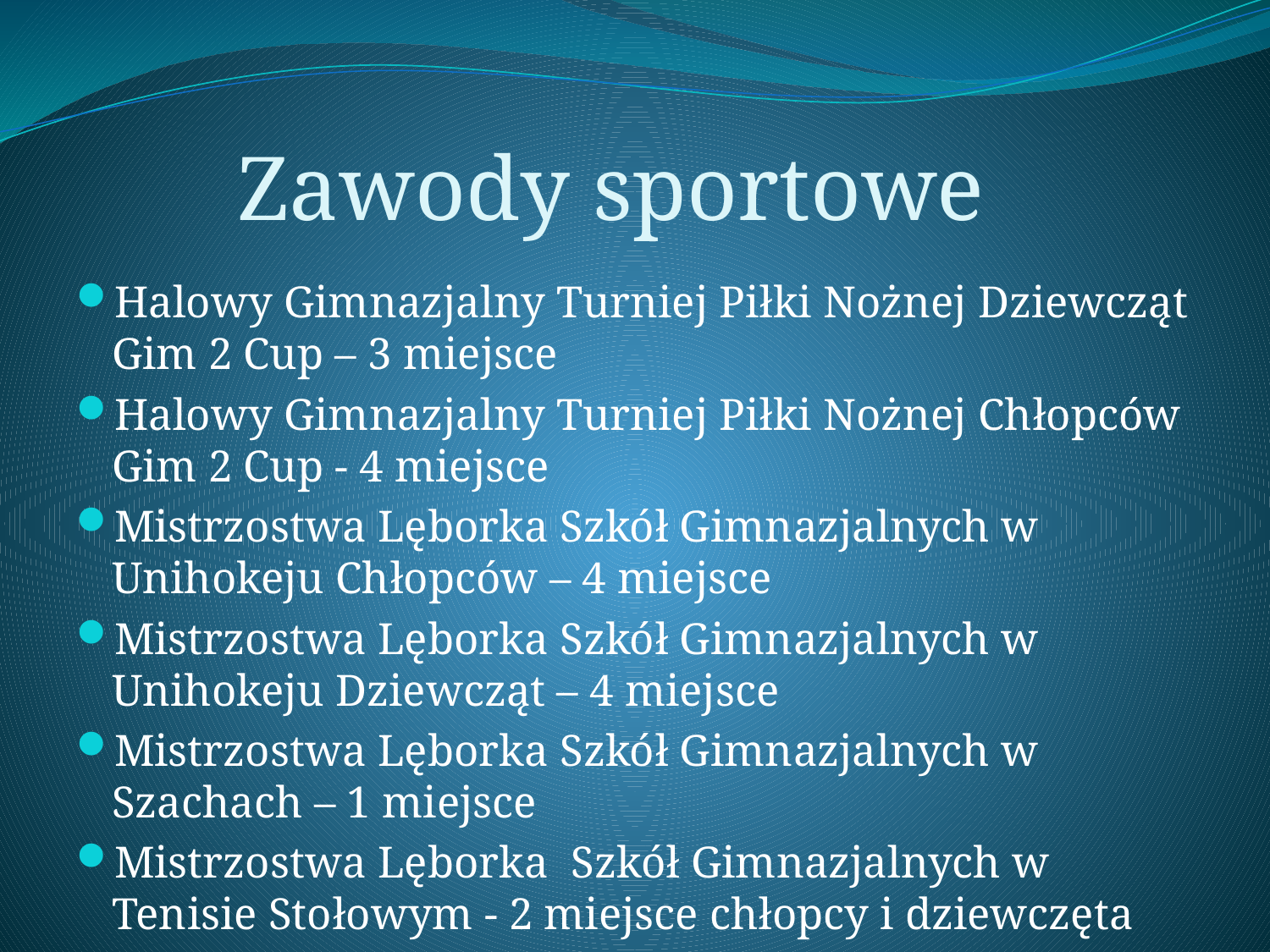

# Zawody sportowe
Halowy Gimnazjalny Turniej Piłki Nożnej Dziewcząt Gim 2 Cup – 3 miejsce
Halowy Gimnazjalny Turniej Piłki Nożnej Chłopców Gim 2 Cup - 4 miejsce
Mistrzostwa Lęborka Szkół Gimnazjalnych w Unihokeju Chłopców – 4 miejsce
Mistrzostwa Lęborka Szkół Gimnazjalnych w Unihokeju Dziewcząt – 4 miejsce
Mistrzostwa Lęborka Szkół Gimnazjalnych w Szachach – 1 miejsce
Mistrzostwa Lęborka  Szkół Gimnazjalnych w Tenisie Stołowym - 2 miejsce chłopcy i dziewczęta